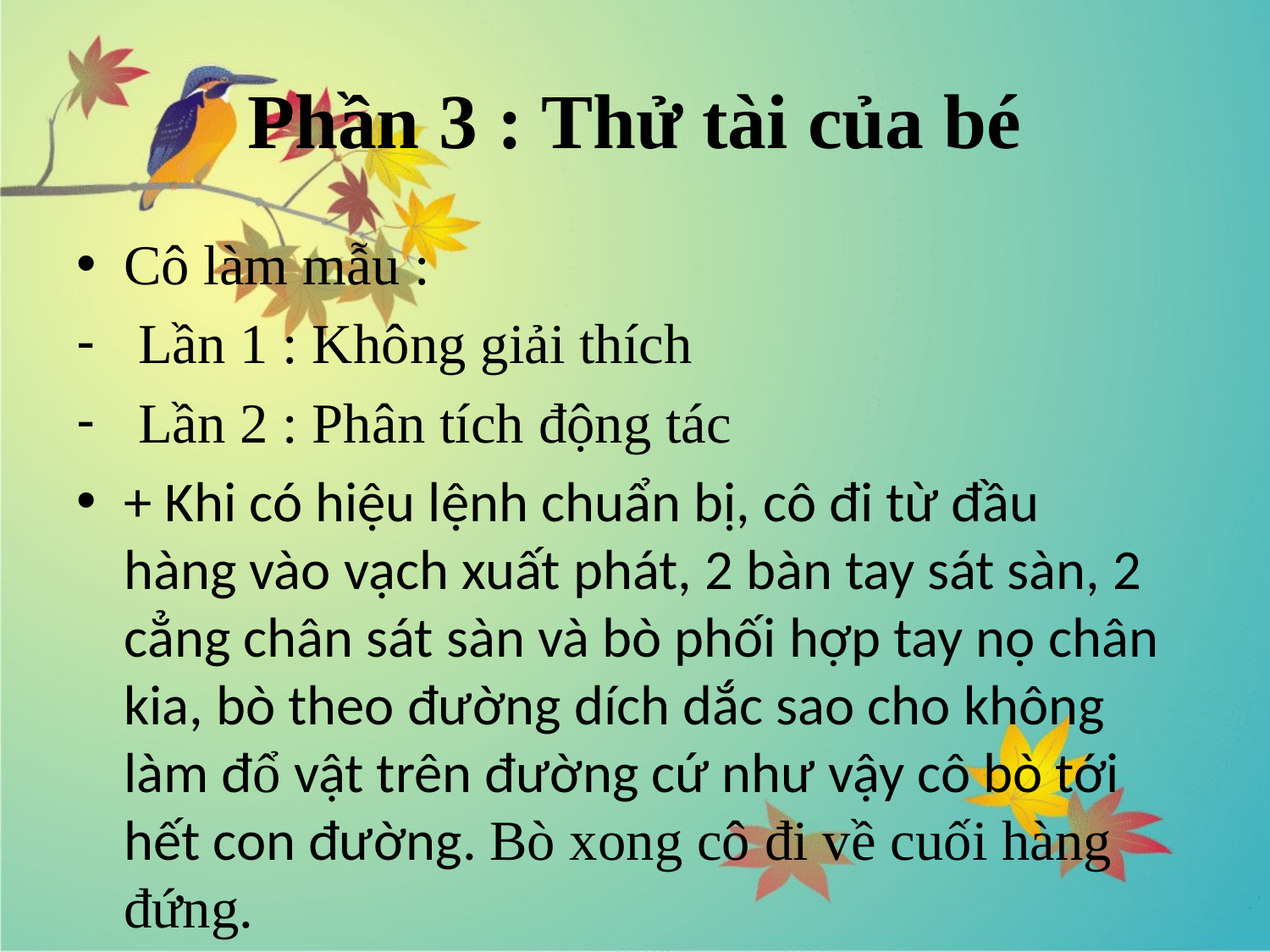

# Phần 3 : Thử tài của bé
Cô làm mẫu :
 Lần 1 : Không giải thích
 Lần 2 : Phân tích động tác
+ Khi có hiệu lệnh chuẩn bị, cô đi từ đầu hàng vào vạch xuất phát, 2 bàn tay sát sàn, 2 cẳng chân sát sàn và bò phối hợp tay nọ chân kia, bò theo đường dích dắc sao cho không làm đổ vật trên đường cứ như vậy cô bò tới hết con đường. Bò xong cô đi về cuối hàng đứng.